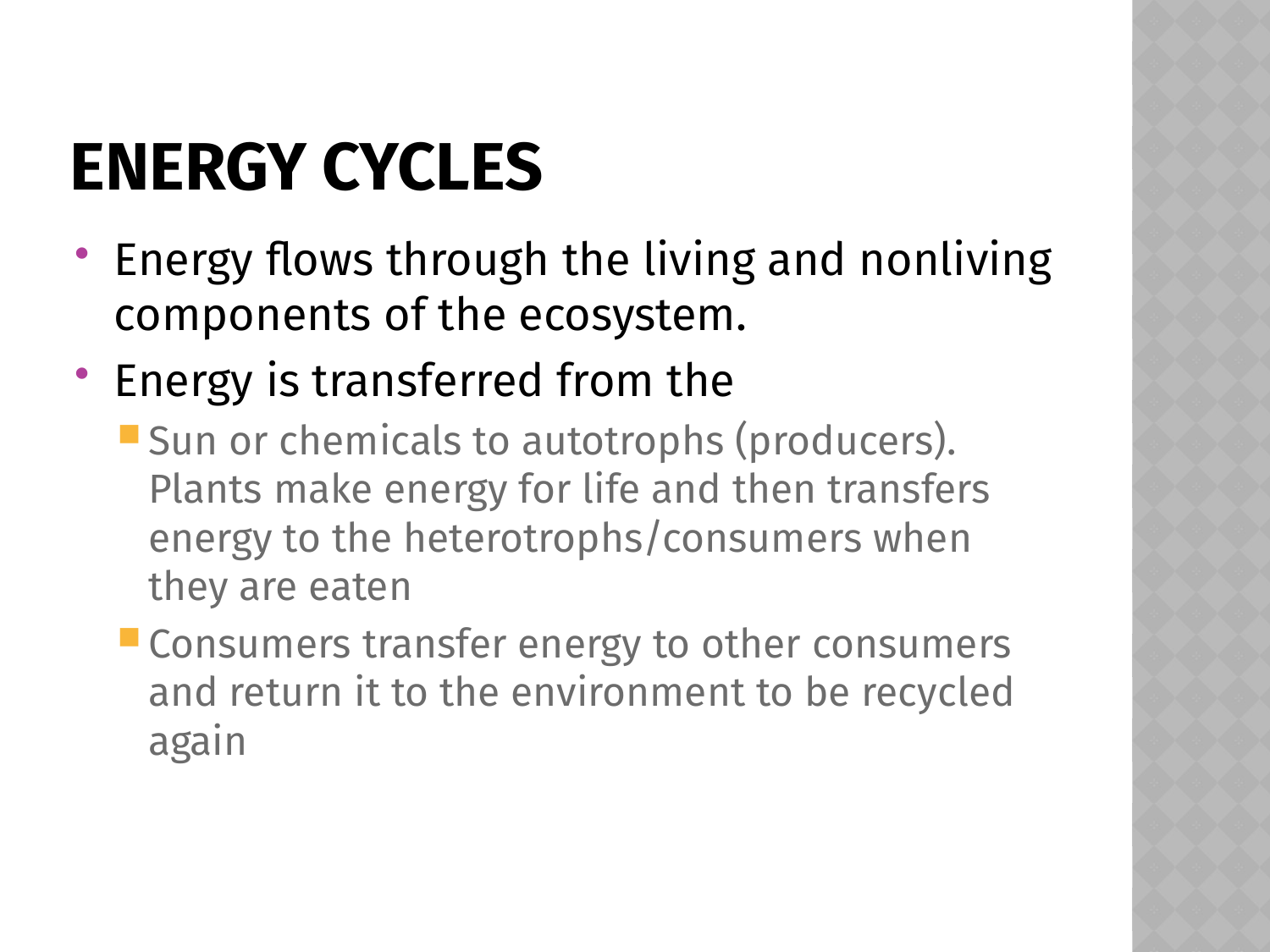

# ENERGY CYCLEs
Energy flows through the living and nonliving components of the ecosystem.
Energy is transferred from the
Sun or chemicals to autotrophs (producers).  Plants make energy for life and then transfers energy to the heterotrophs/consumers when they are eaten
Consumers transfer energy to other consumers and return it to the environment to be recycled again